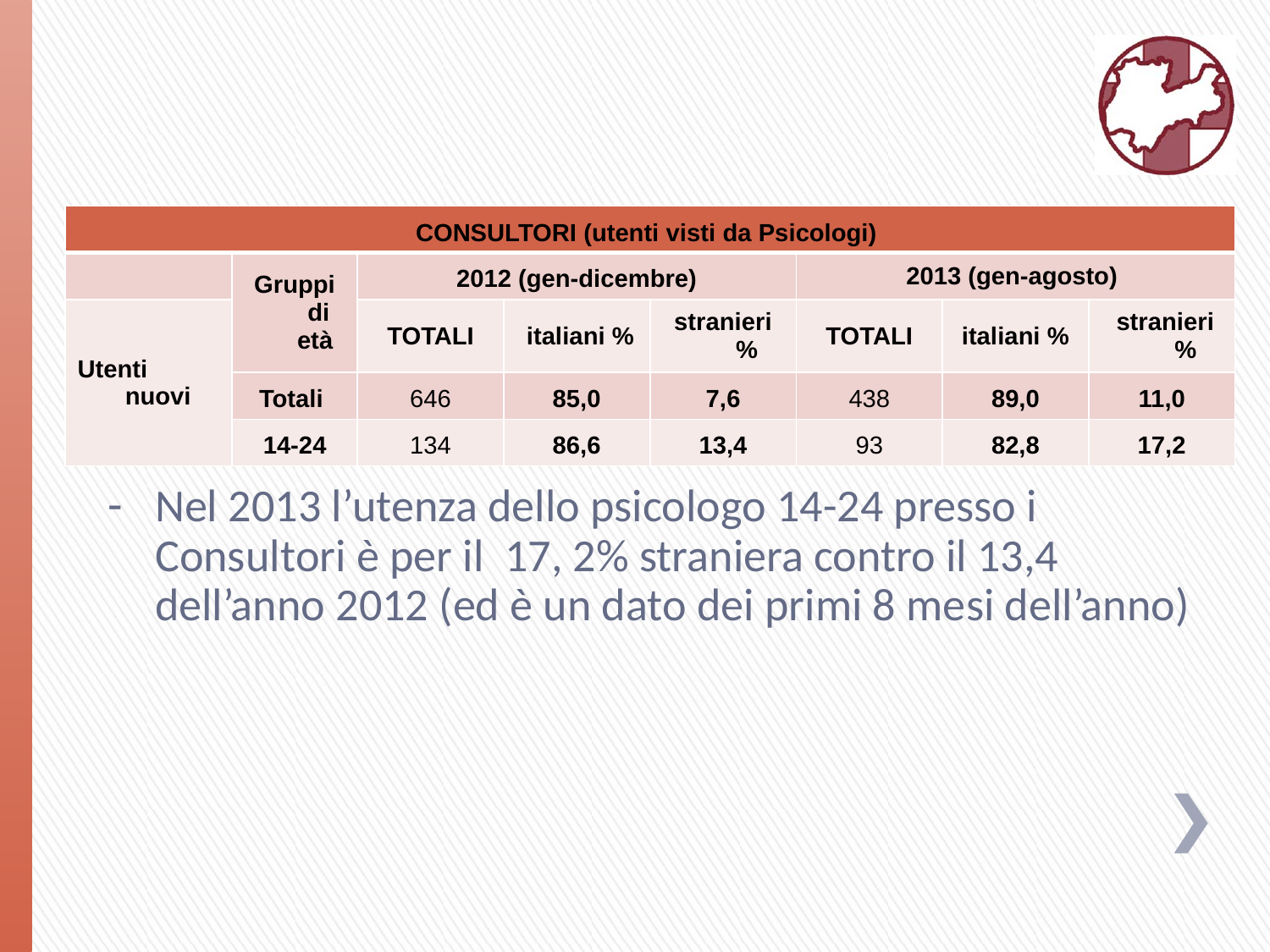

| CONSULTORI (utenti visti da Psicologi) |  |  |  |  |  |  |  |
| --- | --- | --- | --- | --- | --- | --- | --- |
|  | Gruppi di età | 2012 (gen-dicembre) |  |  | 2013 (gen-agosto) |  |  |
| Utenti nuovi |  | TOTALI | italiani % | stranieri % | TOTALI | italiani % | stranieri % |
|  | Totali | 646 | 85,0 | 7,6 | 438 | 89,0 | 11,0 |
|  | 14-24 | 134 | 86,6 | 13,4 | 93 | 82,8 | 17,2 |
Nel 2013 l’utenza dello psicologo 14-24 presso i Consultori è per il  17, 2% straniera contro il 13,4 dell’anno 2012 (ed è un dato dei primi 8 mesi dell’anno)